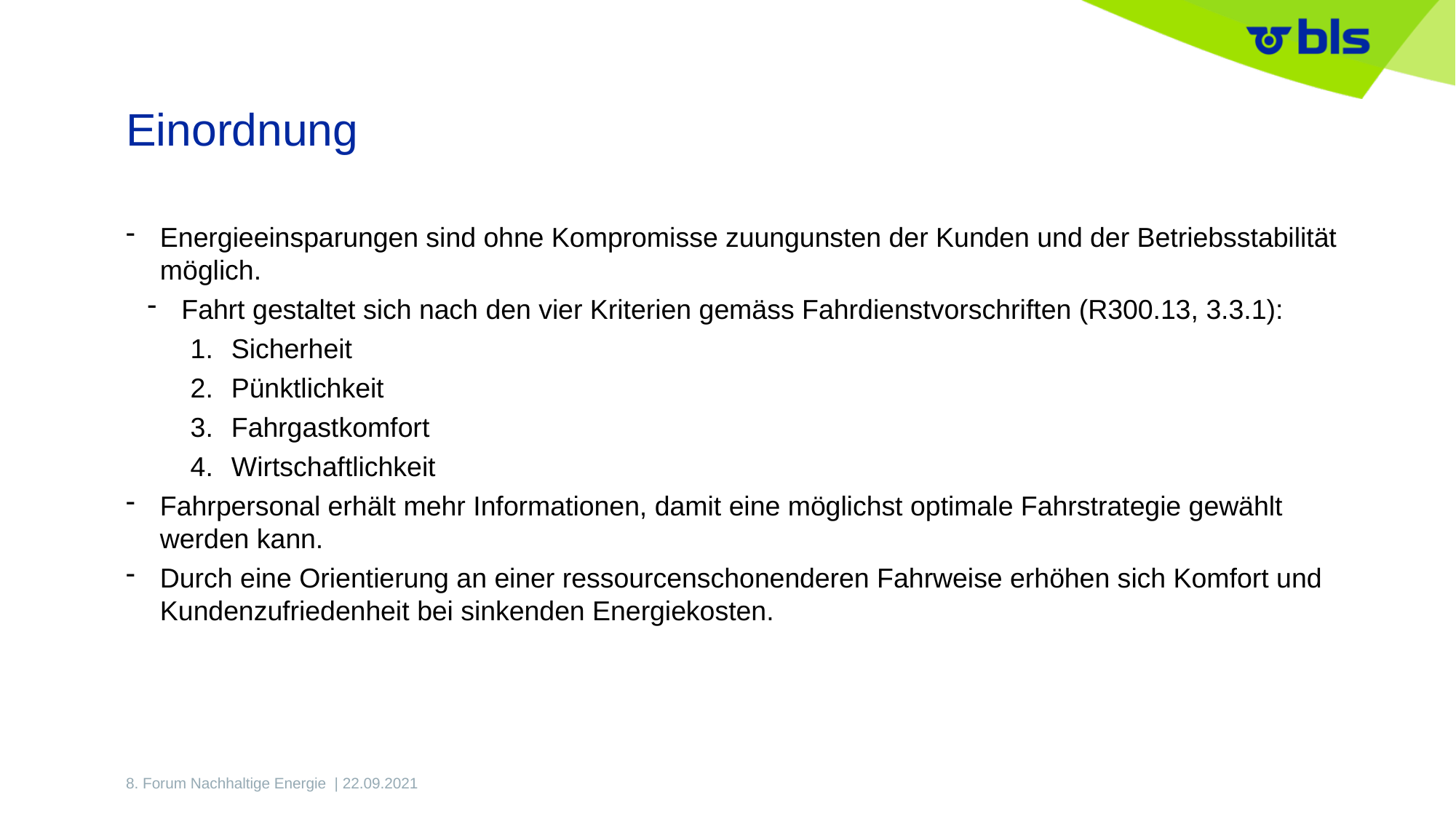

# Einordnung
Energieeinsparungen sind ohne Kompromisse zuungunsten der Kunden und der Betriebsstabilität möglich.
Fahrt gestaltet sich nach den vier Kriterien gemäss Fahrdienstvorschriften (R300.13, 3.3.1):
Sicherheit
Pünktlichkeit
Fahrgastkomfort
Wirtschaftlichkeit
Fahrpersonal erhält mehr Informationen, damit eine möglichst optimale Fahrstrategie gewählt werden kann.
Durch eine Orientierung an einer ressourcenschonenderen Fahrweise erhöhen sich Komfort und Kundenzufriedenheit bei sinkenden Energiekosten.
8. Forum Nachhaltige Energie  | 22.09.2021